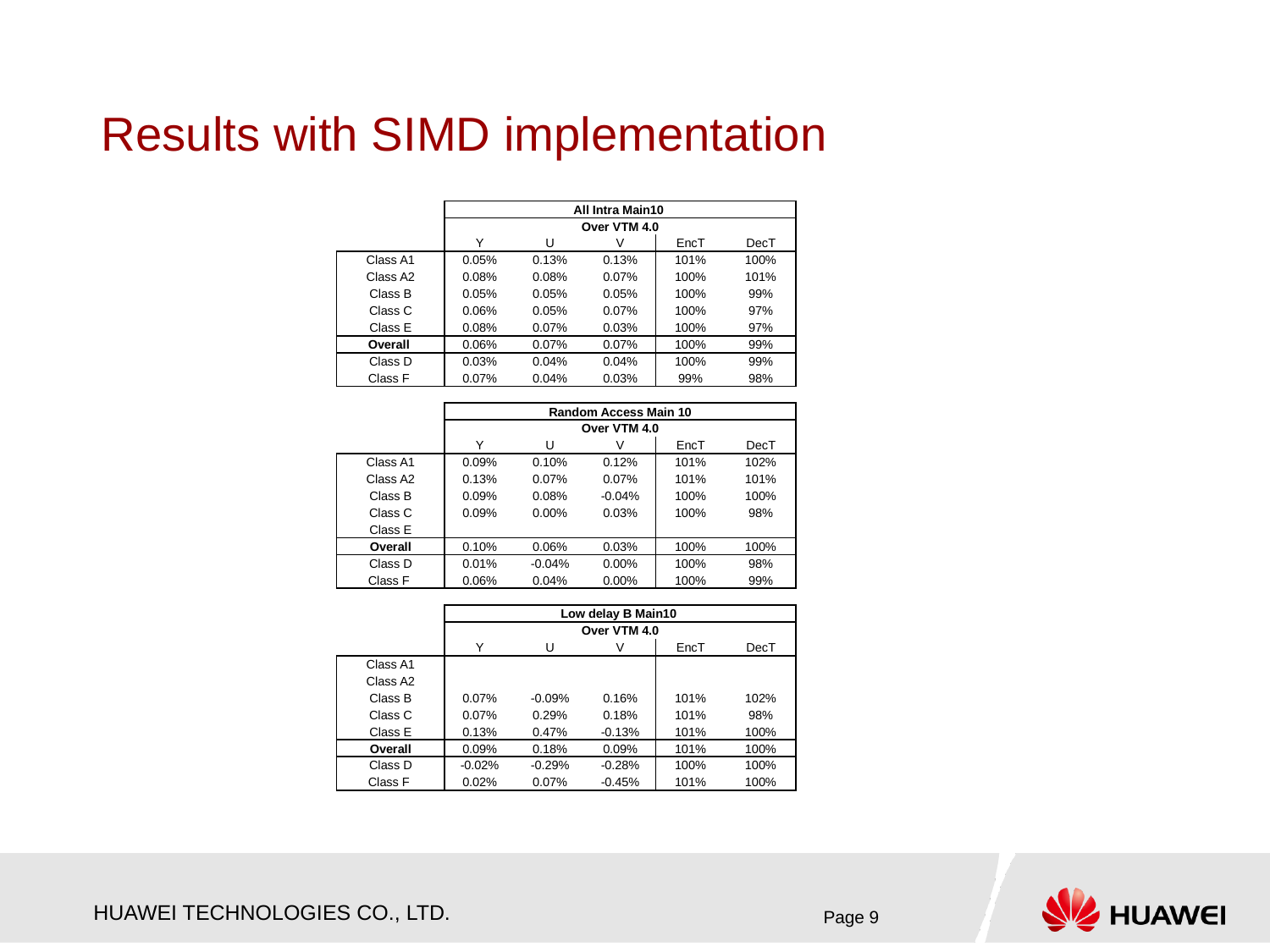

# Results with SIMD implementation
|  | All Intra Main10 |  |  |  |  |
| --- | --- | --- | --- | --- | --- |
|  | Over VTM 4.0 |  |  |  |  |
|  | Y | U | V | EncT | DecT |
| Class A1 | 0.05% | 0.13% | 0.13% | 101% | 100% |
| Class A2 | 0.08% | 0.08% | 0.07% | 100% | 101% |
| Class B | 0.05% | 0.05% | 0.05% | 100% | 99% |
| Class C | 0.06% | 0.05% | 0.07% | 100% | 97% |
| Class E | 0.08% | 0.07% | 0.03% | 100% | 97% |
| Overall | 0.06% | 0.07% | 0.07% | 100% | 99% |
| Class D | 0.03% | 0.04% | 0.04% | 100% | 99% |
| Class F | 0.07% | 0.04% | 0.03% | 99% | 98% |
|  |  |  |  |  |  |
|  | Random Access Main 10 |  |  |  |  |
|  | Over VTM 4.0 |  |  |  |  |
|  | Y | U | V | EncT | DecT |
| Class A1 | 0.09% | 0.10% | 0.12% | 101% | 102% |
| Class A2 | 0.13% | 0.07% | 0.07% | 101% | 101% |
| Class B | 0.09% | 0.08% | -0.04% | 100% | 100% |
| Class C | 0.09% | 0.00% | 0.03% | 100% | 98% |
| Class E |  |  |  |  |  |
| Overall | 0.10% | 0.06% | 0.03% | 100% | 100% |
| Class D | 0.01% | -0.04% | 0.00% | 100% | 98% |
| Class F | 0.06% | 0.04% | 0.00% | 100% | 99% |
|  |  |  |  |  |  |
|  | Low delay B Main10 |  |  |  |  |
|  | Over VTM 4.0 |  |  |  |  |
|  | Y | U | V | EncT | DecT |
| Class A1 |  |  |  |  |  |
| Class A2 |  |  |  |  |  |
| Class B | 0.07% | -0.09% | 0.16% | 101% | 102% |
| Class C | 0.07% | 0.29% | 0.18% | 101% | 98% |
| Class E | 0.13% | 0.47% | -0.13% | 101% | 100% |
| Overall | 0.09% | 0.18% | 0.09% | 101% | 100% |
| Class D | -0.02% | -0.29% | -0.28% | 100% | 100% |
| Class F | 0.02% | 0.07% | -0.45% | 101% | 100% |

Page 9